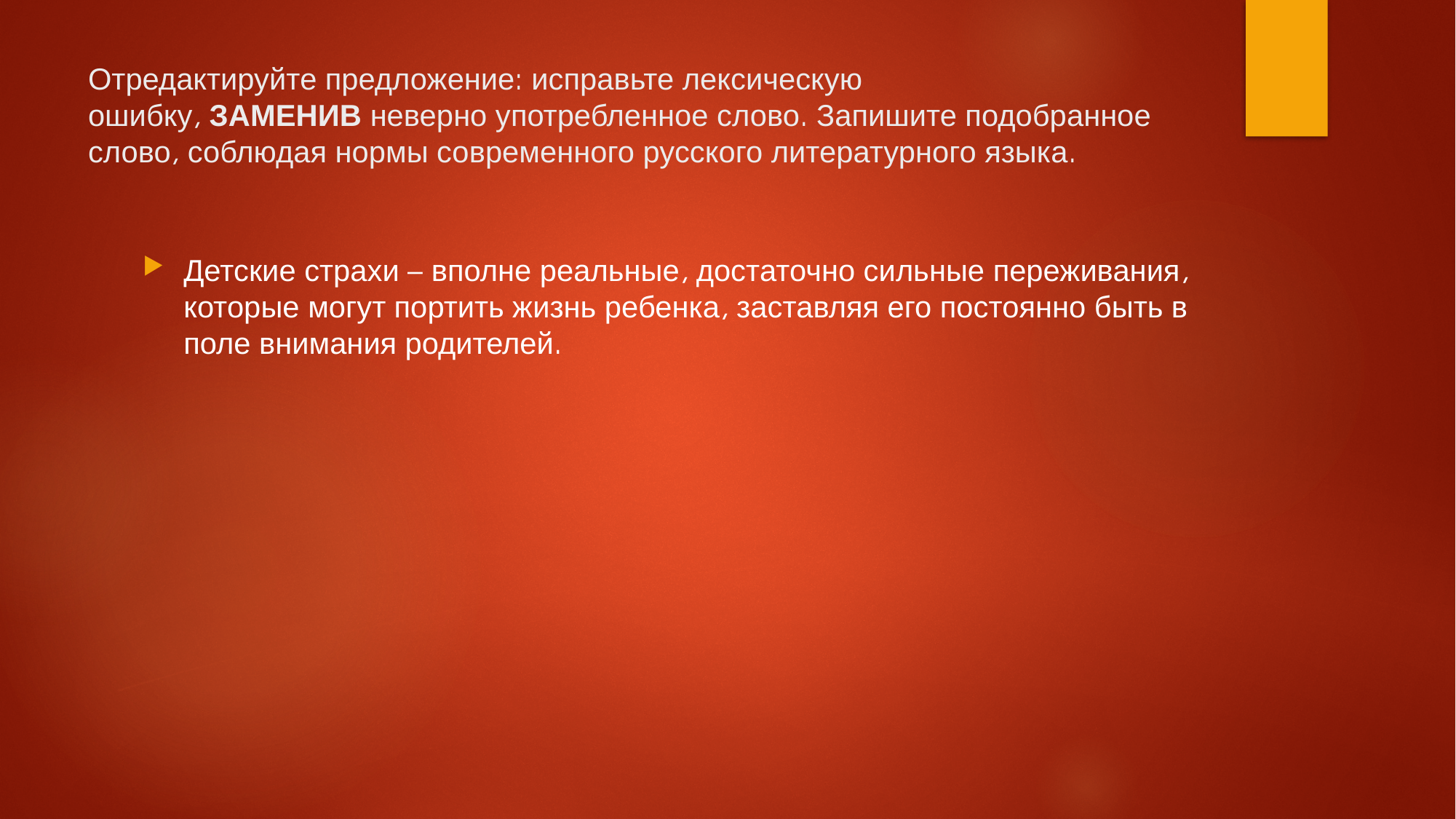

# Отредактируйте предложение: исправьте лексическую ошибку, ЗАМЕНИВ неверно употребленное слово. Запишите подобранное слово, соблюдая нормы современного русского литературного языка.
Детские страхи – вполне реальные, достаточно сильные переживания, которые могут портить жизнь ребенка, заставляя его постоянно быть в поле внимания родителей.